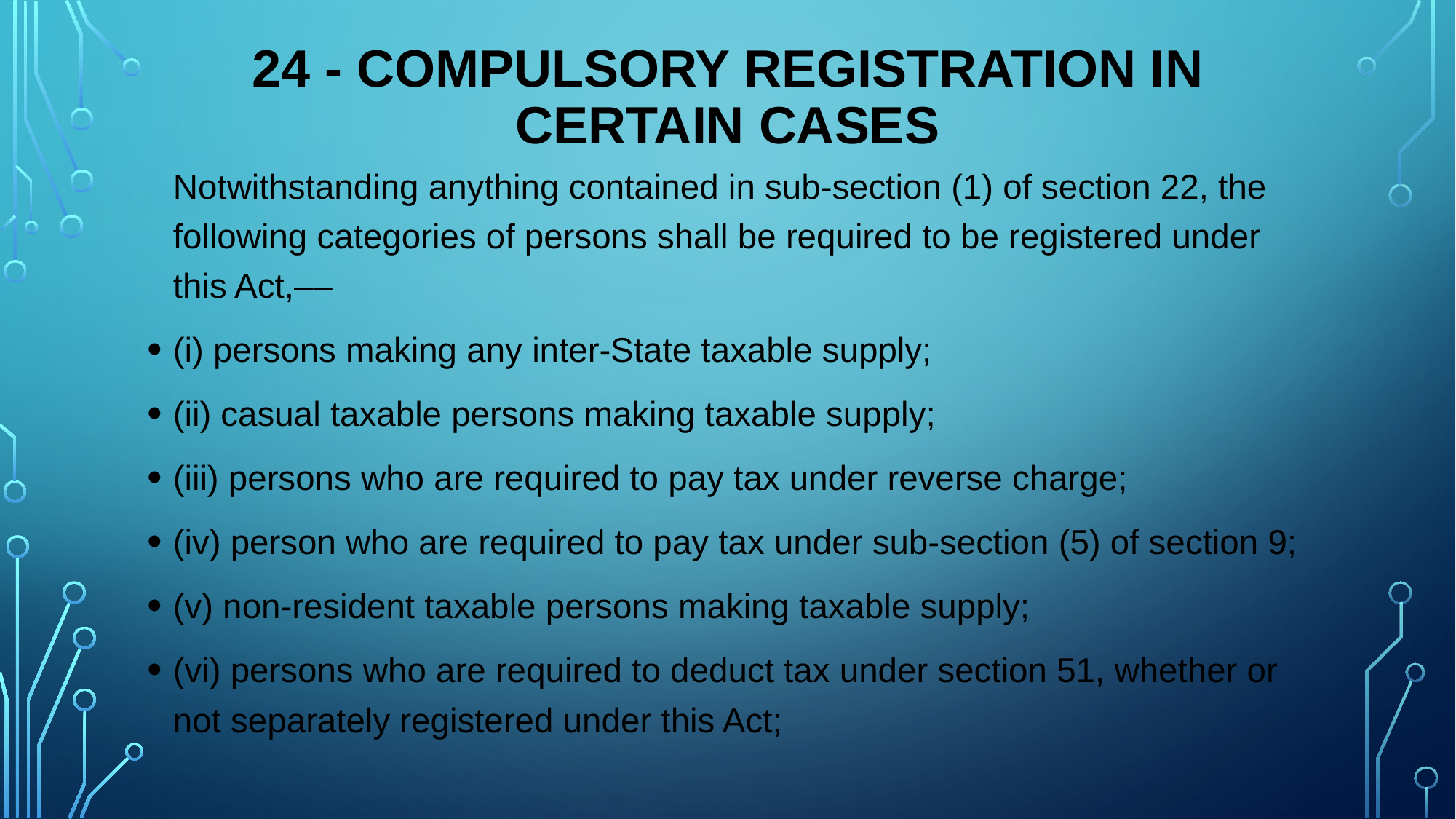

# 24 - Compulsory registration in certain cases
	Notwithstanding anything contained in sub-section (1) of section 22, the following categories of persons shall be required to be registered under this Act,––
(i) persons making any inter-State taxable supply;
(ii) casual taxable persons making taxable supply;
(iii) persons who are required to pay tax under reverse charge;
(iv) person who are required to pay tax under sub-section (5) of section 9;
(v) non-resident taxable persons making taxable supply;
(vi) persons who are required to deduct tax under section 51, whether or not separately registered under this Act;